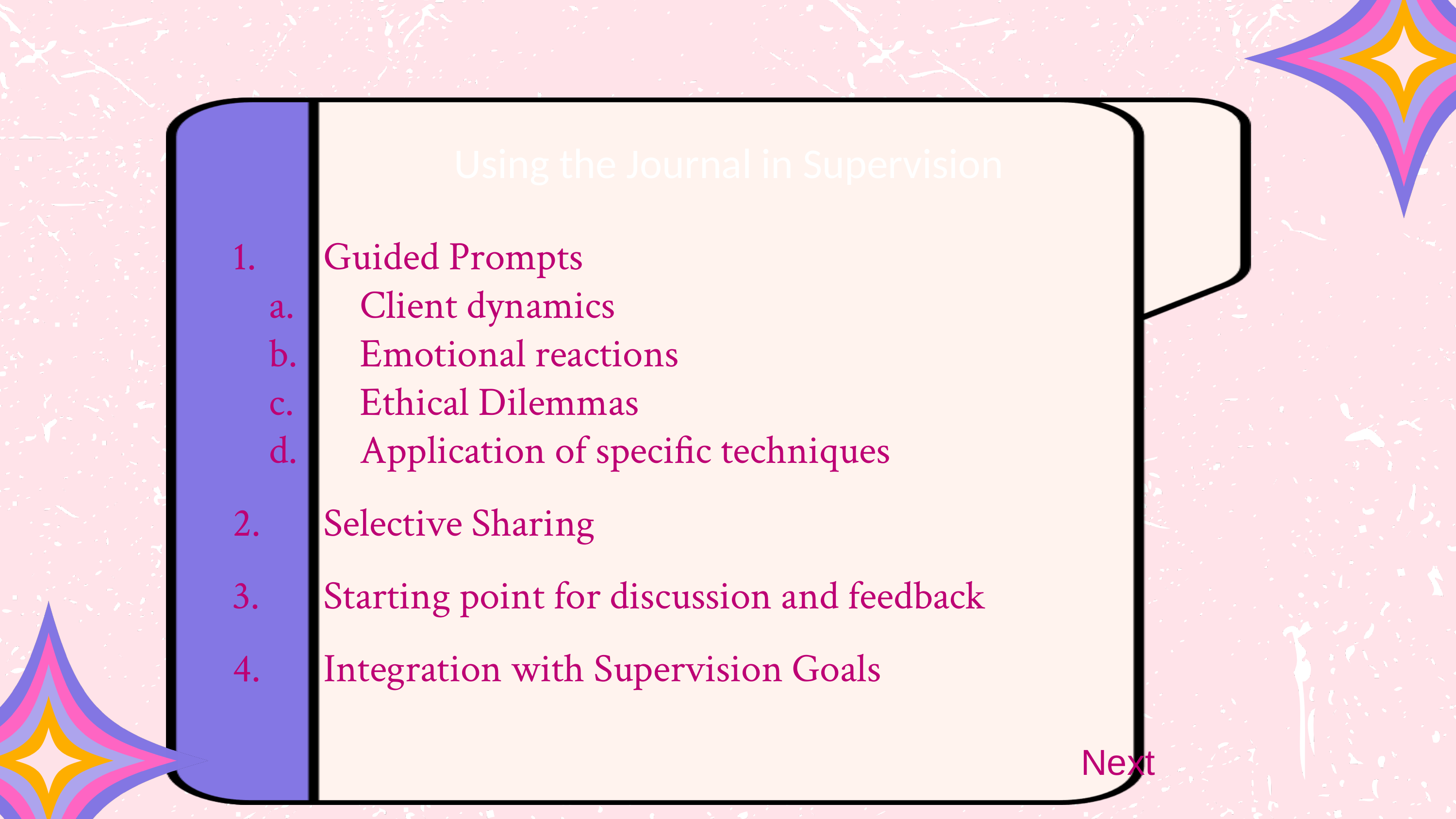

Using the Journal in Supervision
Guided Prompts
Client dynamics
Emotional reactions
Ethical Dilemmas
Application of specific techniques
Selective Sharing
Starting point for discussion and feedback
Integration with Supervision Goals

Next